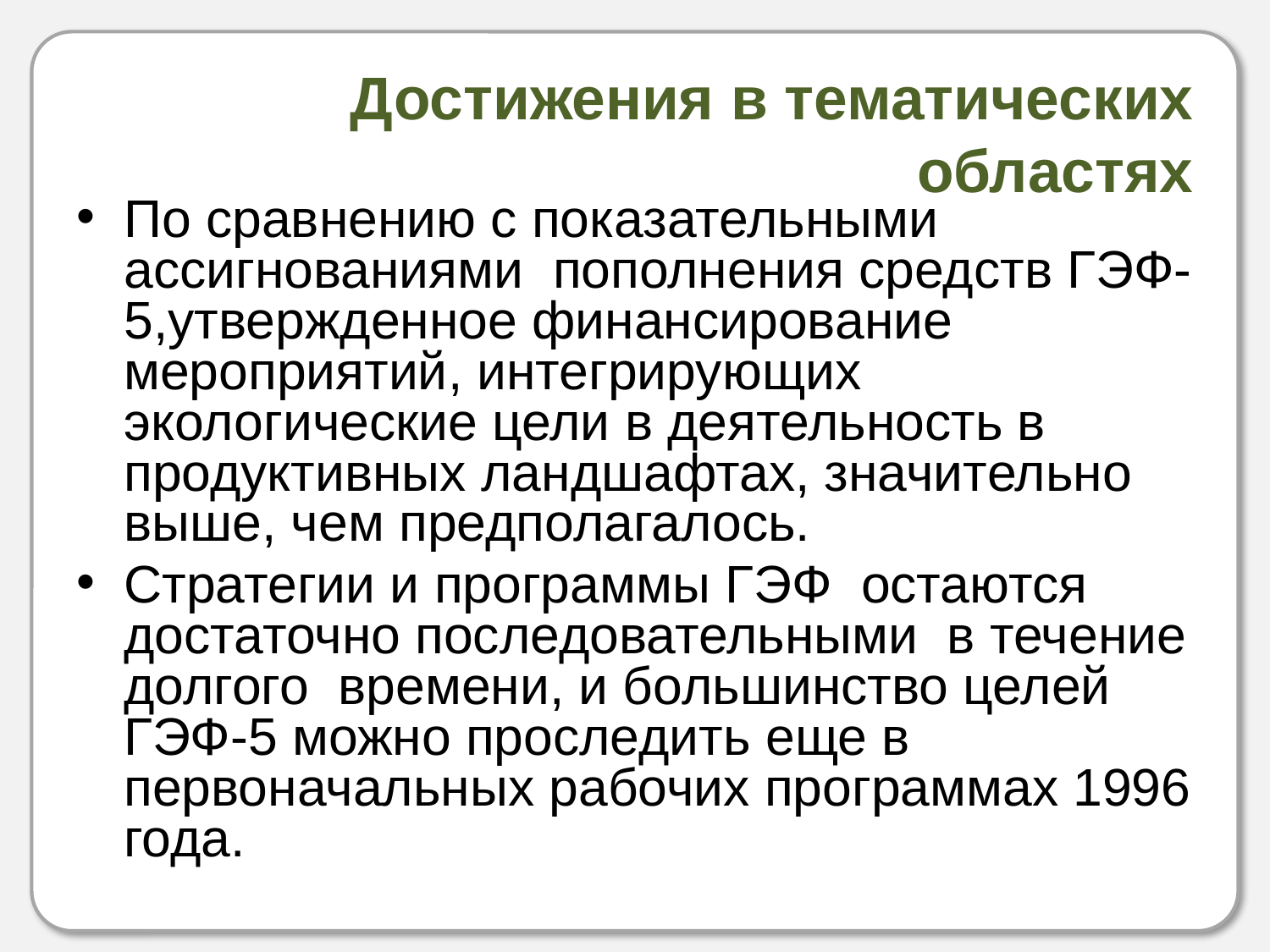

# Достижения в тематических областях
По сравнению с показательными ассигнованиями  пополнения средств ГЭФ-5,утвержденное финансирование мероприятий, интегрирующих  экологические цели в деятельность в продуктивных ландшафтах, значительно выше, чем предполагалось.
Стратегии и программы ГЭФ  остаются достаточно последовательными  в течение долгого  времени, и большинство целей ГЭФ-5 можно проследить еще в  первоначальных рабочих программах 1996 года.